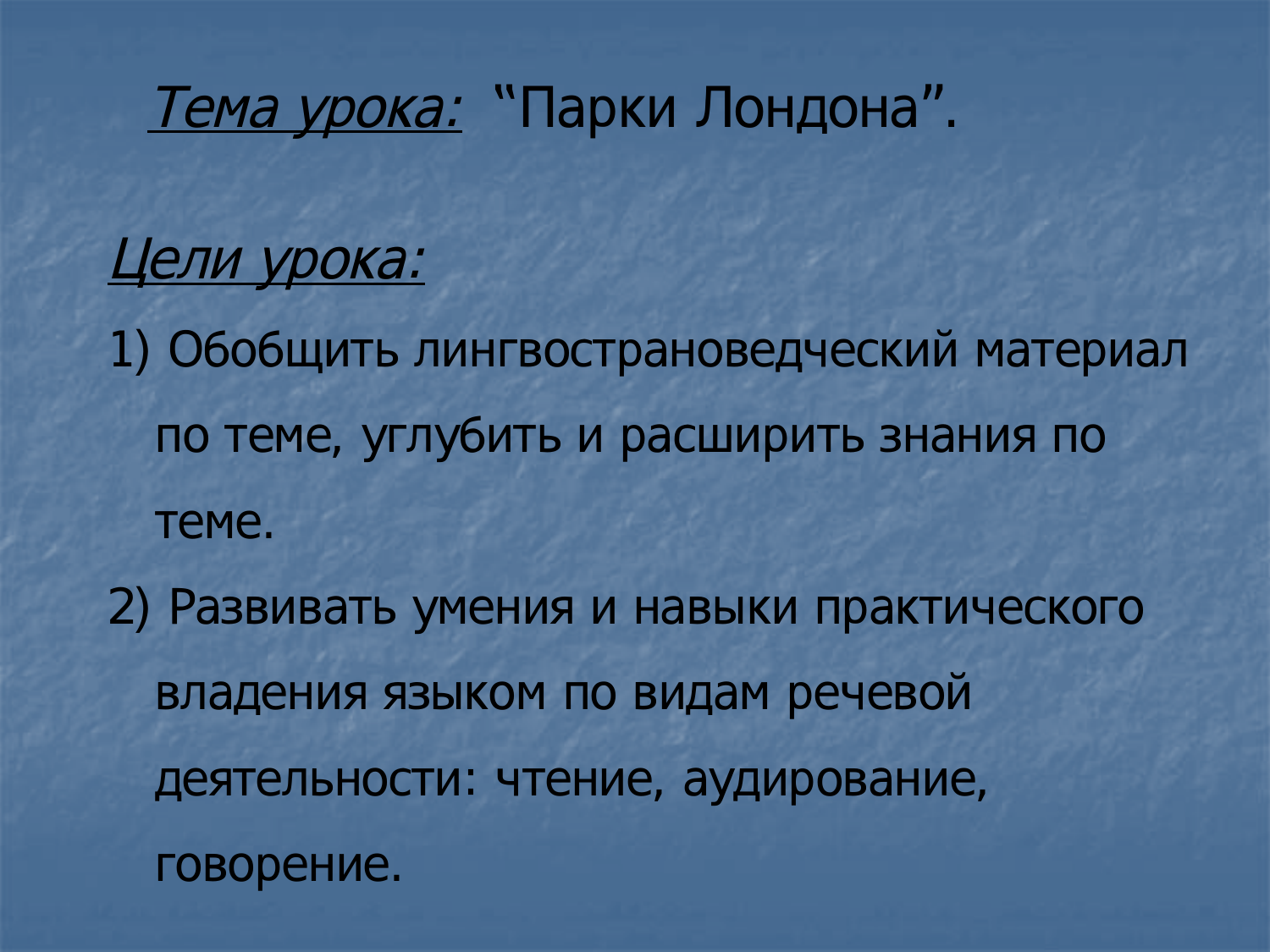

Тема урока:  “Парки Лондона”.
Цели урока:
1) Обобщить лингвострановедческий материал по теме, углубить и расширить знания по теме.
2) Развивать умения и навыки практического владения языком по видам речевой деятельности: чтение, аудирование, говорение.